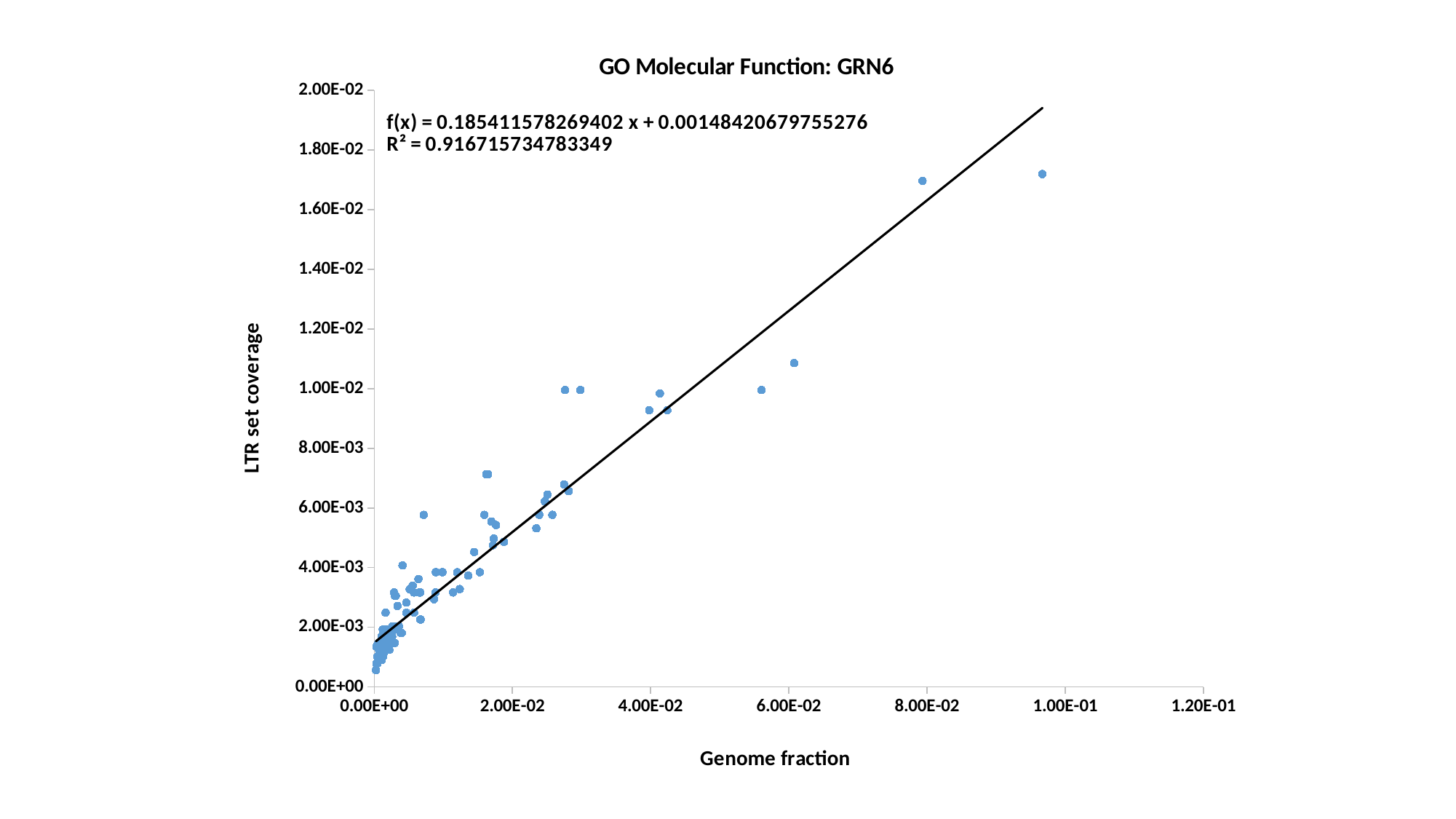

### Chart: GO Molecular Function: GRN6

| Category | LTR fraction |
|---|---|